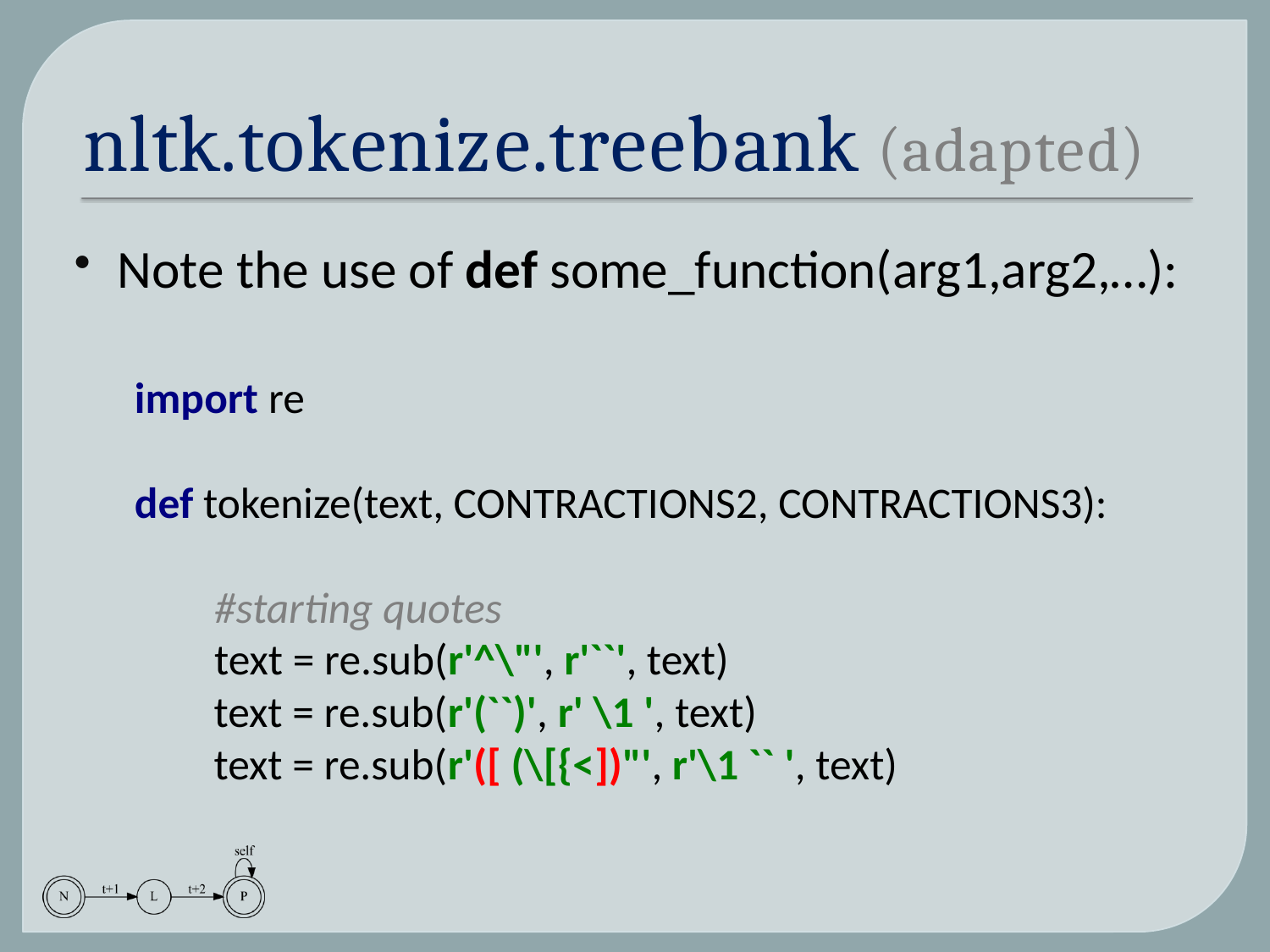

# nltk.tokenize.treebank (adapted)
Note the use of def some_function(arg1,arg2,…):

import re
def tokenize(text, CONTRACTIONS2, CONTRACTIONS3):
        #starting quotes
        text = re.sub(r'^\"', r'``', text)
        text = re.sub(r'(``)', r' \1 ', text)
        text = re.sub(r'([ (\[{<])"', r'\1 `` ', text)